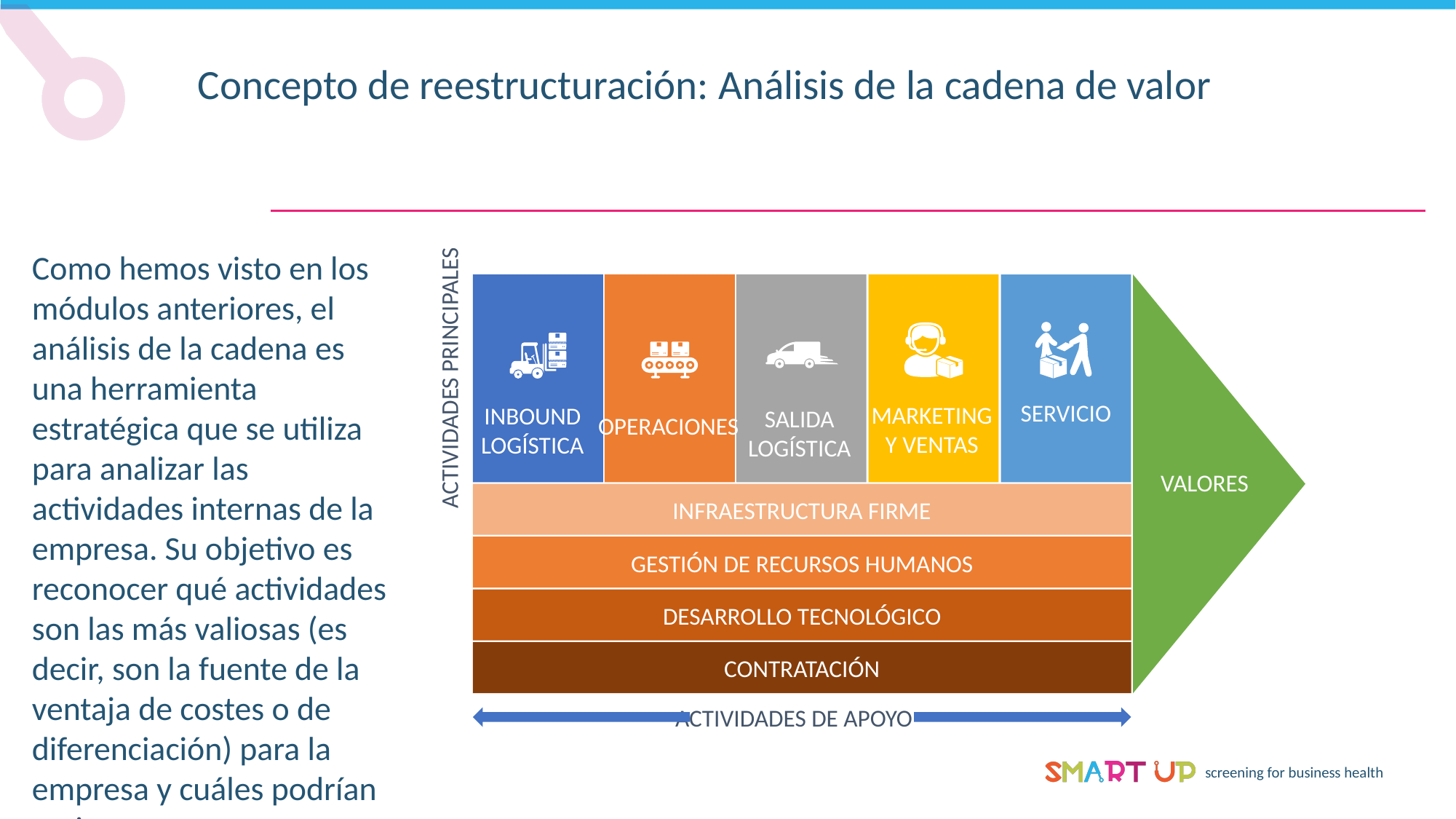

Concepto de reestructuración: Análisis de la cadena de valor
Como hemos visto en los módulos anteriores, el análisis de la cadena es una herramienta estratégica que se utiliza para analizar las actividades internas de la empresa. Su objetivo es reconocer qué actividades son las más valiosas (es decir, son la fuente de la ventaja de costes o de diferenciación) para la empresa y cuáles podrían mejorarse para proporcionar una ventaja competitiva.

ACTIVIDADES PRINCIPALES
SERVICIO
MARKETING
Y VENTAS
INBOUND
LOGÍSTICA

SALIDA
LOGÍSTICA
OPERACIONES
VALORES

INFRAESTRUCTURA FIRME

GESTIÓN DE RECURSOS HUMANOS

DESARROLLO TECNOLÓGICO

CONTRATACIÓN
ACTIVIDADES DE APOYO